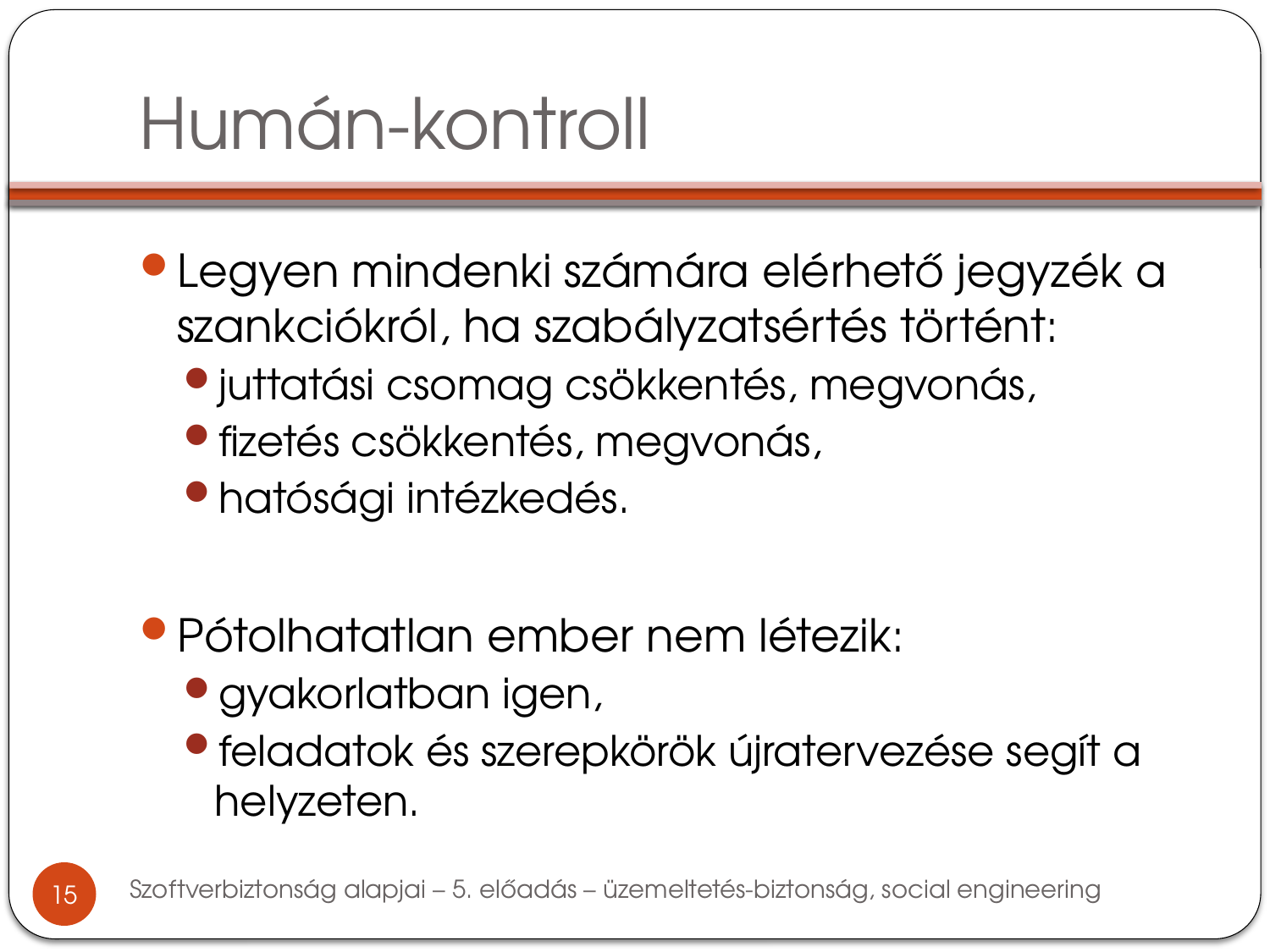

# Humán-kontroll
Legyen mindenki számára elérhető jegyzék a szankciókról, ha szabályzatsértés történt:
juttatási csomag csökkentés, megvonás,
fizetés csökkentés, megvonás,
hatósági intézkedés.

Pótolhatatlan ember nem létezik:
gyakorlatban igen,
feladatok és szerepkörök újratervezése segít a helyzeten.
Szoftverbiztonság alapjai – 5. előadás – üzemeltetés-biztonság, social engineering
15